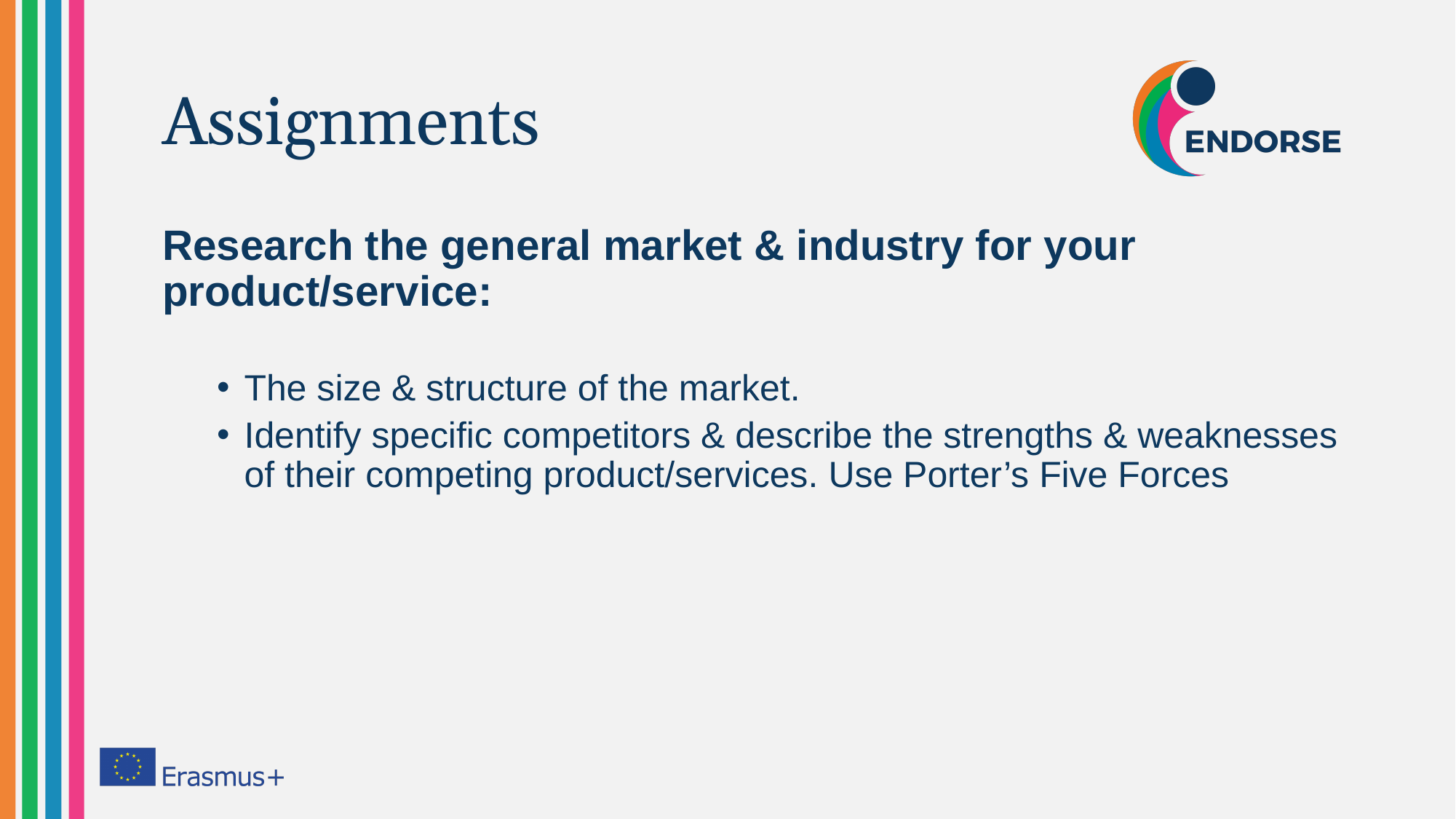

# Assignments
Research the general market & industry for your product/service:

The size & structure of the market.
Identify specific competitors & describe the strengths & weaknesses of their competing product/services. Use Porter’s Five Forces